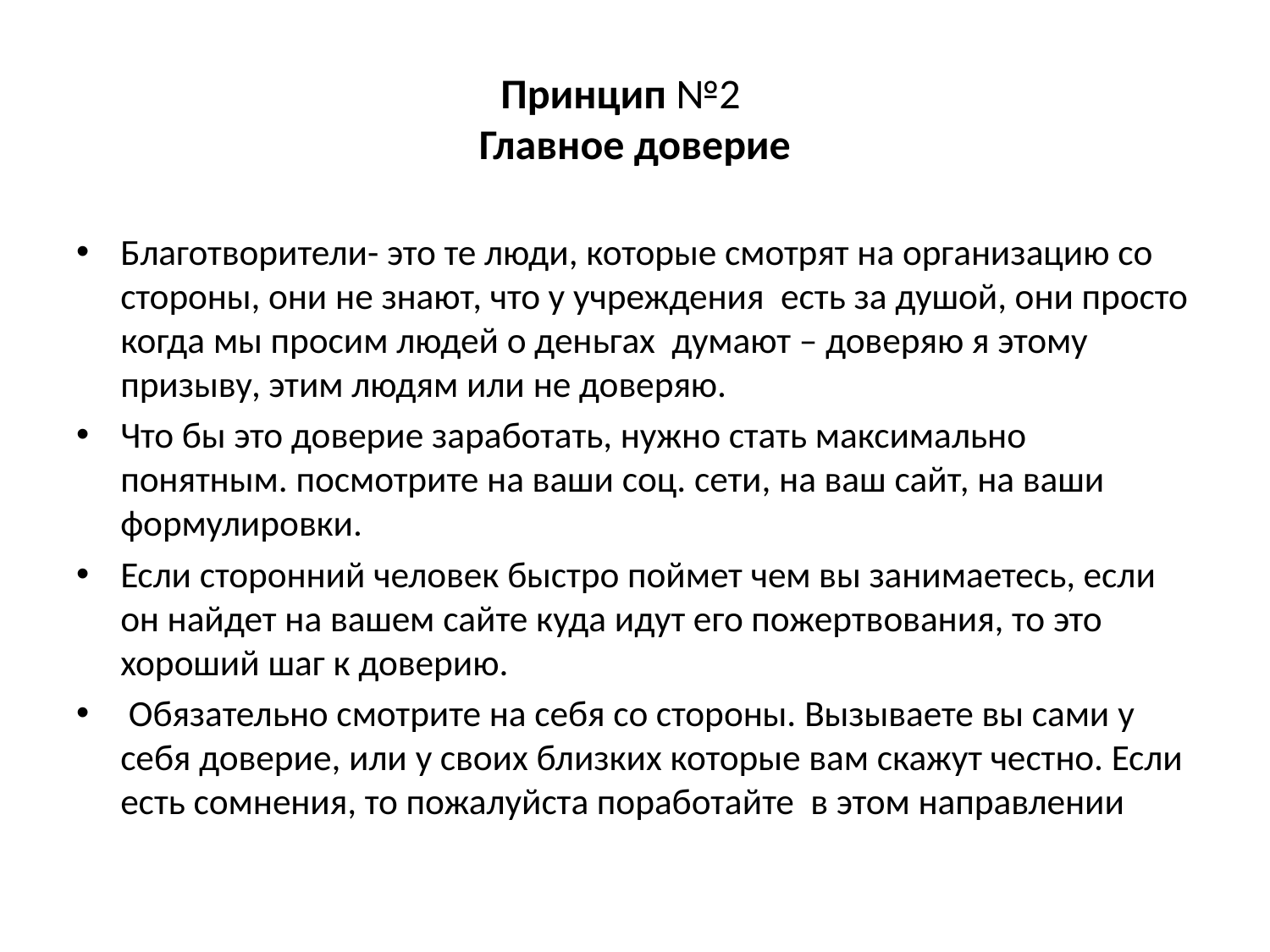

# Принцип №2 Главное доверие
Благотворители- это те люди, которые смотрят на организацию со стороны, они не знают, что у учреждения  есть за душой, они просто когда мы просим людей о деньгах  думают – доверяю я этому призыву, этим людям или не доверяю.
Что бы это доверие заработать, нужно стать максимально понятным. посмотрите на ваши соц. сети, на ваш сайт, на ваши формулировки.
Если сторонний человек быстро поймет чем вы занимаетесь, если он найдет на вашем сайте куда идут его пожертвования, то это хороший шаг к доверию.
 Обязательно смотрите на себя со стороны. Вызываете вы сами у себя доверие, или у своих близких которые вам скажут честно. Если есть сомнения, то пожалуйста поработайте  в этом направлении